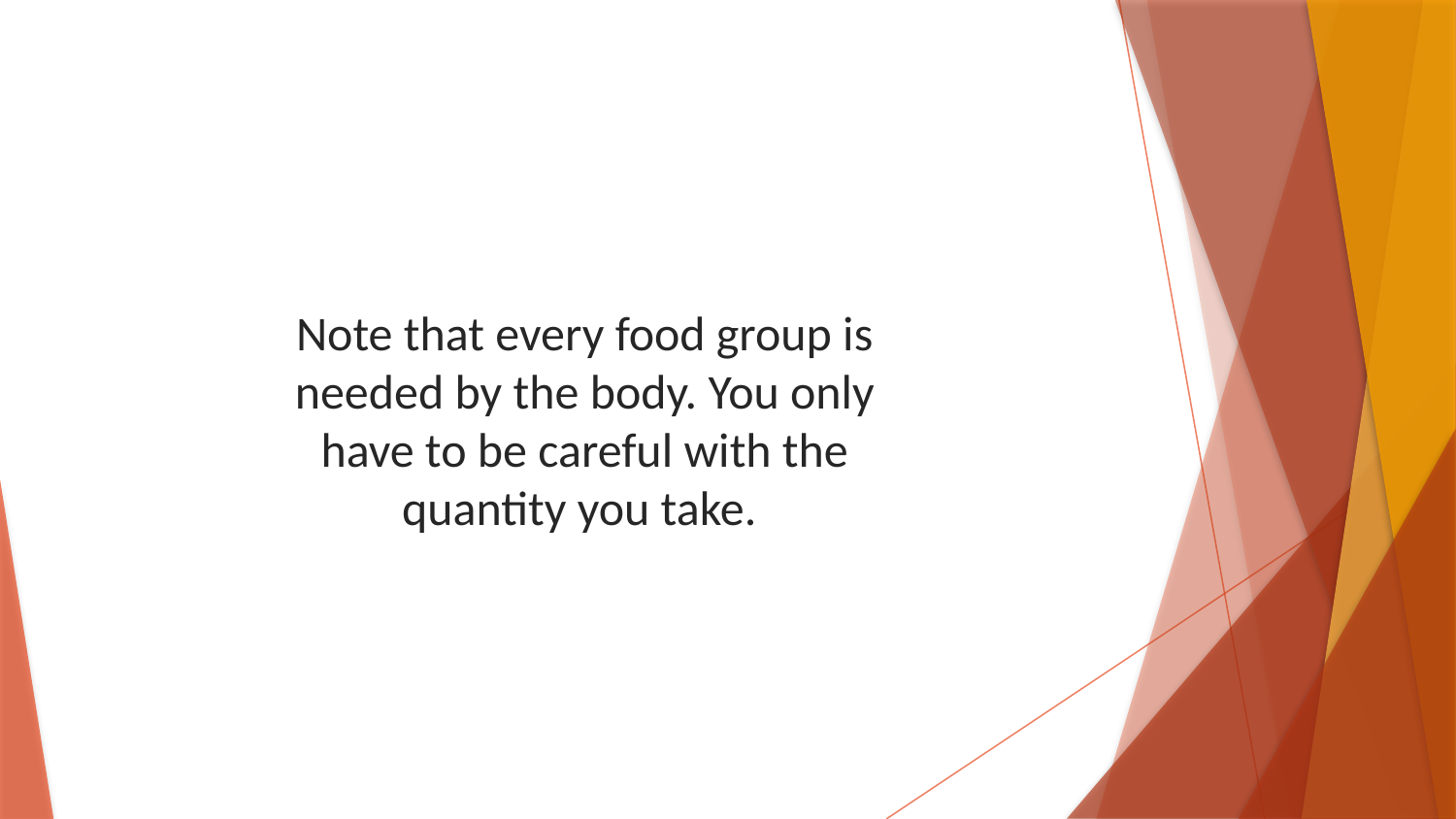

Note that every food group is needed by the body. You only have to be careful with the quantity you take.